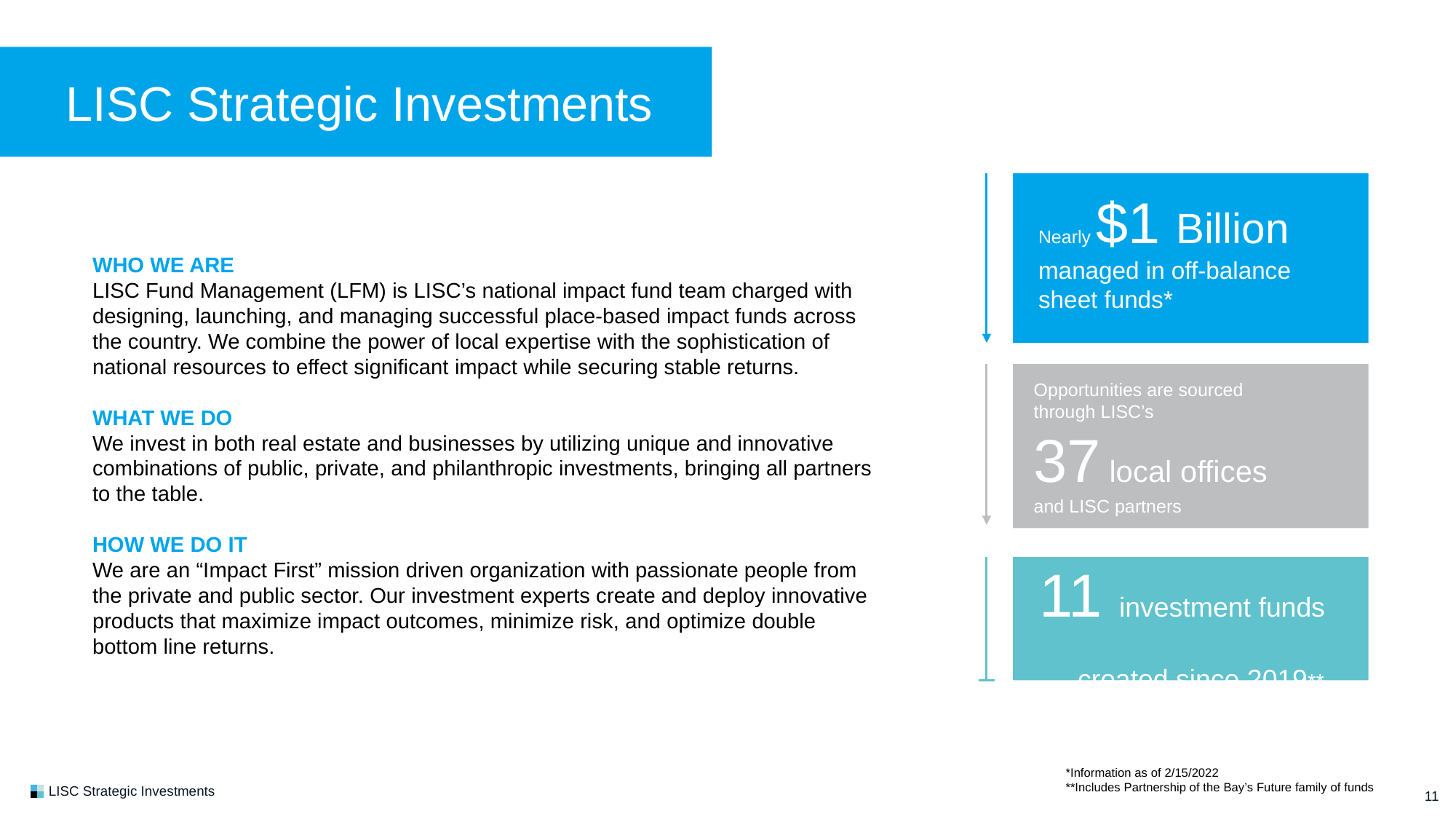

LISC Strategic Investments

Nearly $1 Billion
managed in off-balance sheet funds*
WHO WE ARE
LISC Fund Management (LFM) is LISC’s national impact fund team charged with designing, launching, and managing successful place-based impact funds across the country. We combine the power of local expertise with the sophistication of national resources to effect significant impact while securing stable returns.

WHAT WE DO
We invest in both real estate and businesses by utilizing unique and innovative combinations of public, private, and philanthropic investments, bringing all partners to the table.

HOW WE DO IT
We are an “Impact First” mission driven organization with passionate people from the private and public sector. Our investment experts create and deploy innovative products that maximize impact outcomes, minimize risk, and optimize double bottom line returns.

Opportunities are sourced
through LISC’s
37 local offices
and LISC partners
11 investment funds
     created since 2019**

*Information as of 2/15/2022
**Includes Partnership of the Bay’s Future family of funds
11